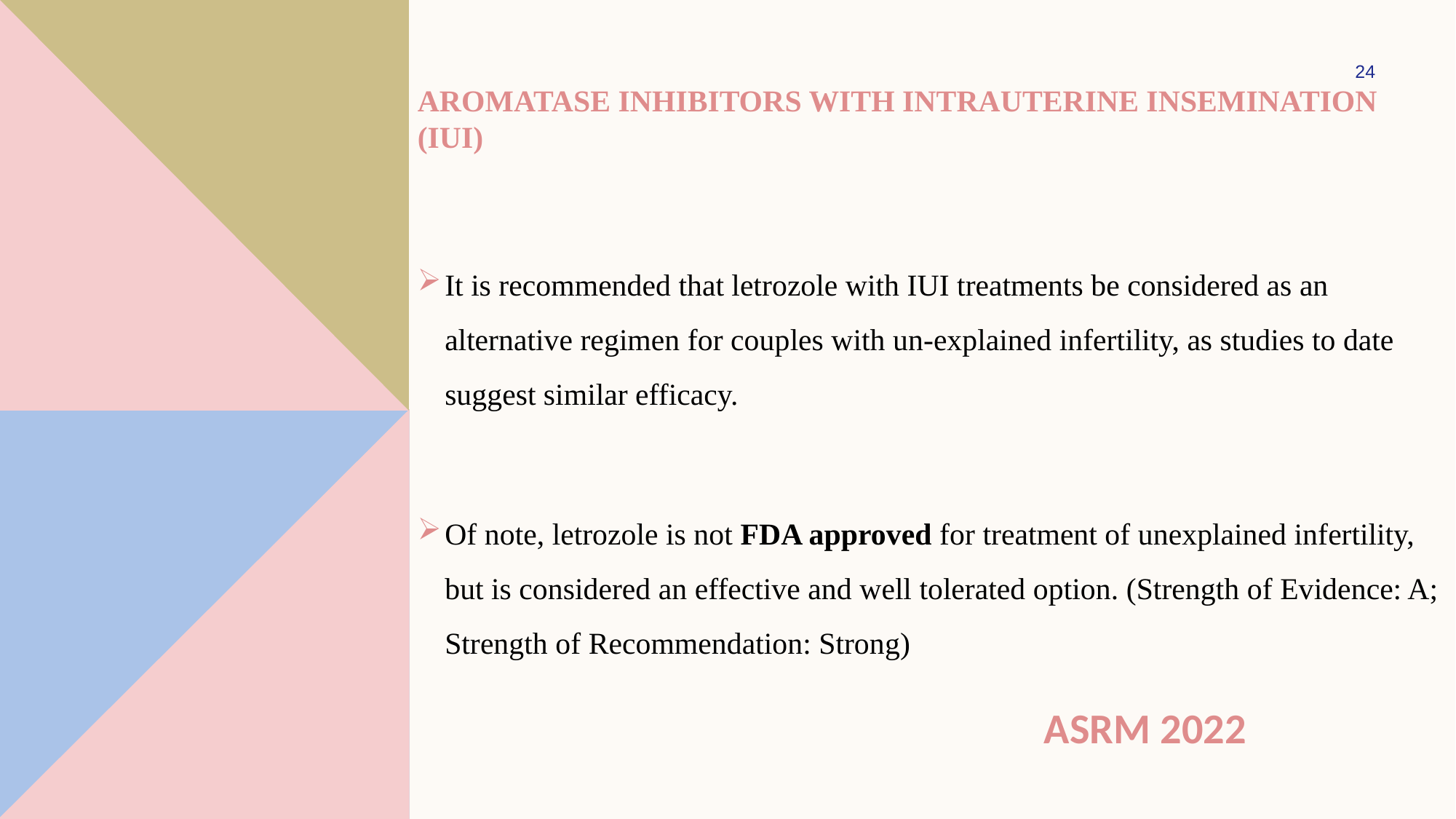

24
# AROMATASE INHIBITORS WITH INTRAUTERINE INSEMINATION (IUI)
It is recommended that letrozole with IUI treatments be considered as an alternative regimen for couples with un-explained infertility, as studies to date suggest similar efficacy.

Of note, letrozole is not FDA approved for treatment of unexplained infertility, but is considered an effective and well tolerated option. (Strength of Evidence: A;
Strength of Recommendation: Strong)
                                                                 ASRM 2022